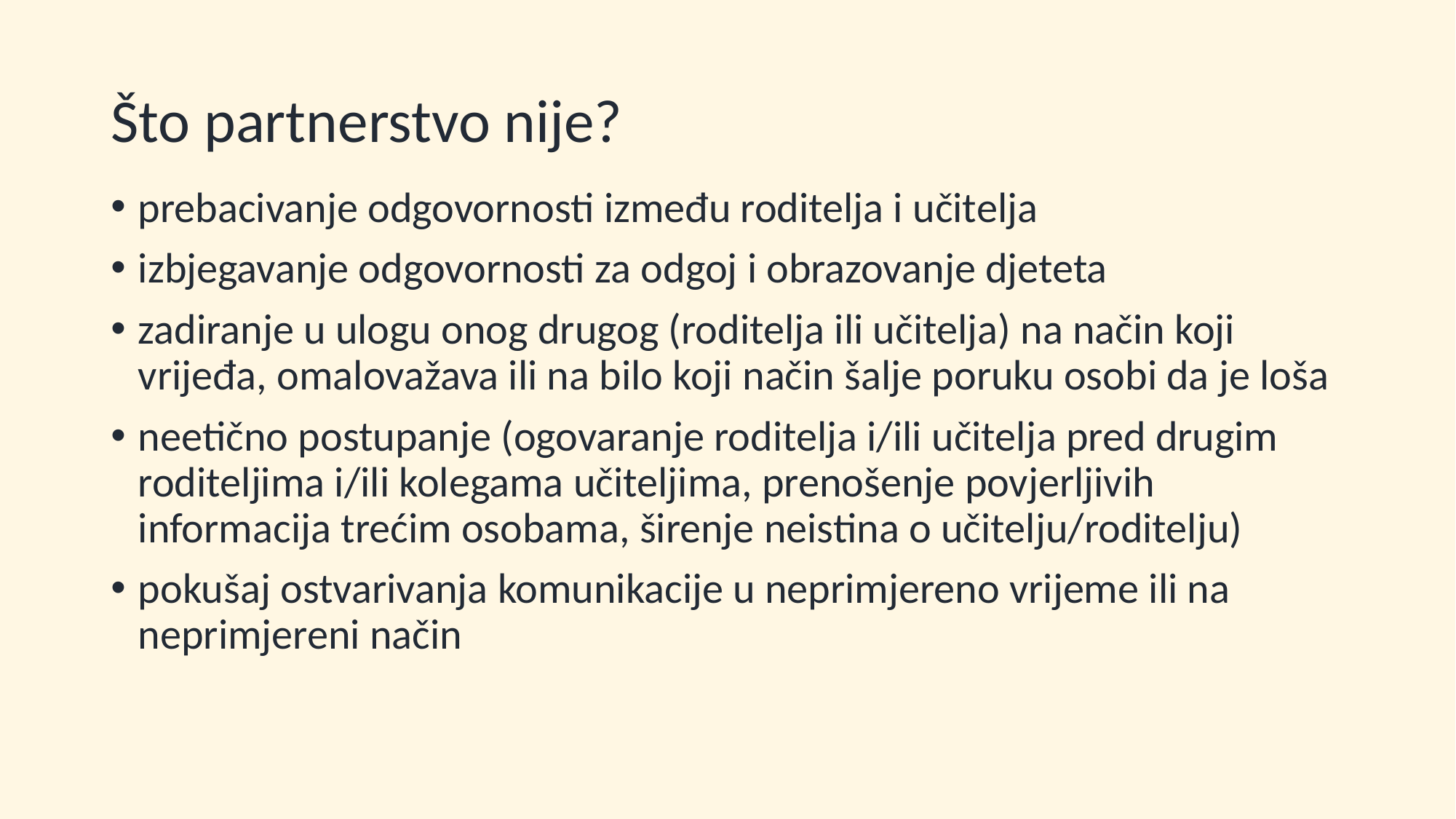

# Što partnerstvo nije?
prebacivanje odgovornosti između roditelja i učitelja
izbjegavanje odgovornosti za odgoj i obrazovanje djeteta
zadiranje u ulogu onog drugog (roditelja ili učitelja) na način koji vrijeđa, omalovažava ili na bilo koji način šalje poruku osobi da je loša
neetično postupanje (ogovaranje roditelja i/ili učitelja pred drugim roditeljima i/ili kolegama učiteljima, prenošenje povjerljivih informacija trećim osobama, širenje neistina o učitelju/roditelju)
pokušaj ostvarivanja komunikacije u neprimjereno vrijeme ili na neprimjereni način